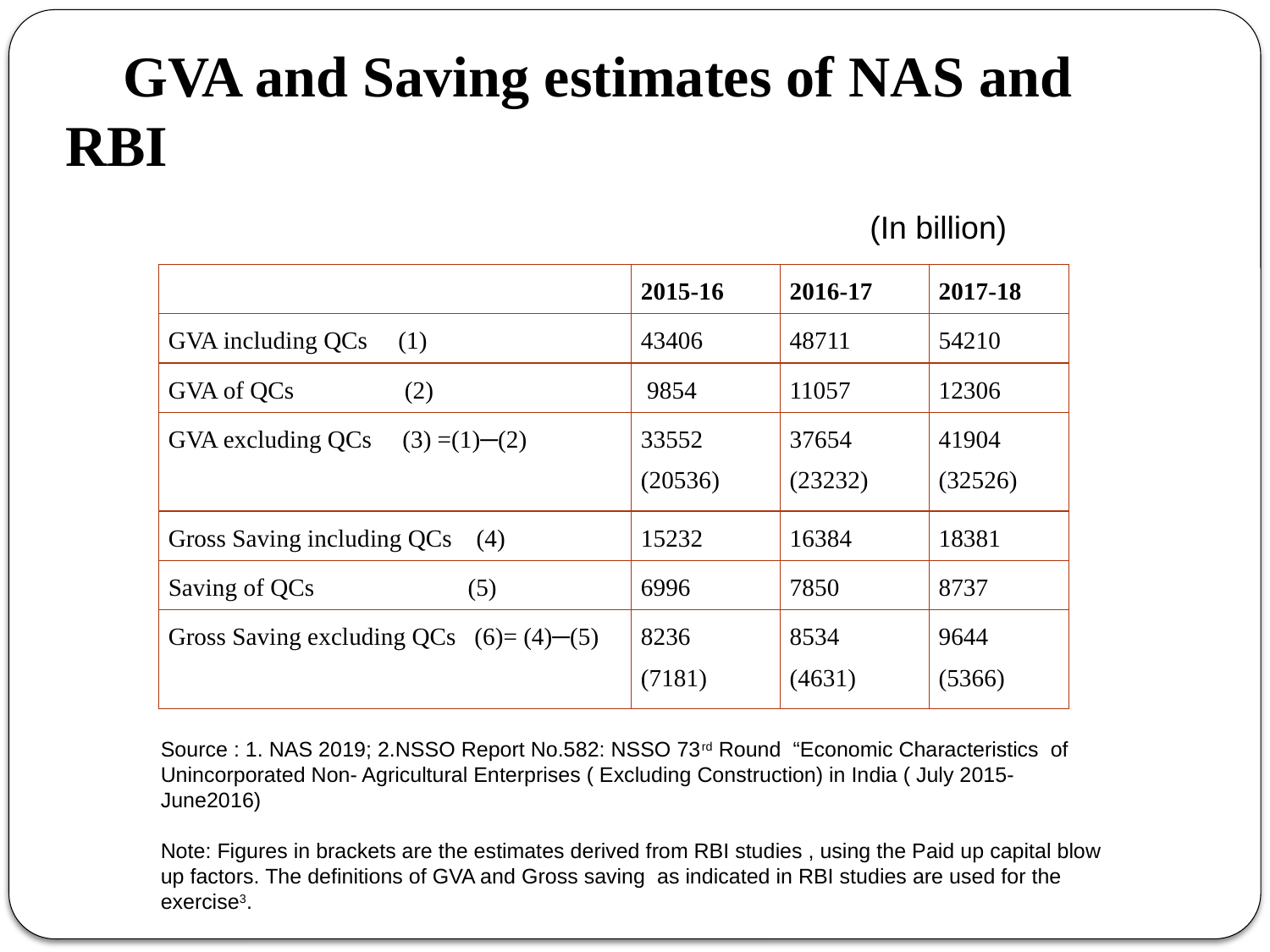

# GVA and Saving estimates of NAS and RBI
(In billion)
|  | 2015-16 | 2016-17 | 2017-18 |
| --- | --- | --- | --- |
| GVA including QCs (1) | 43406 | 48711 | 54210 |
| GVA of QCs (2) | 9854 | 11057 | 12306 |
| GVA excluding QCs (3) =(1)─(2) | 33552 (20536) | 37654 (23232) | 41904 (32526) |
| Gross Saving including QCs (4) | 15232 | 16384 | 18381 |
| Saving of QCs (5) | 6996 | 7850 | 8737 |
| Gross Saving excluding QCs (6)= (4)─(5) | 8236 (7181) | 8534 (4631) | 9644 (5366) |
Source : 1. NAS 2019; 2.NSSO Report No.582: NSSO 73rd Round  “Economic Characteristics  of Unincorporated Non- Agricultural Enterprises ( Excluding Construction) in India ( July 2015-June2016)

Note: Figures in brackets are the estimates derived from RBI studies , using the Paid up capital blow up factors. The definitions of GVA and Gross saving  as indicated in RBI studies are used for the exercise3.